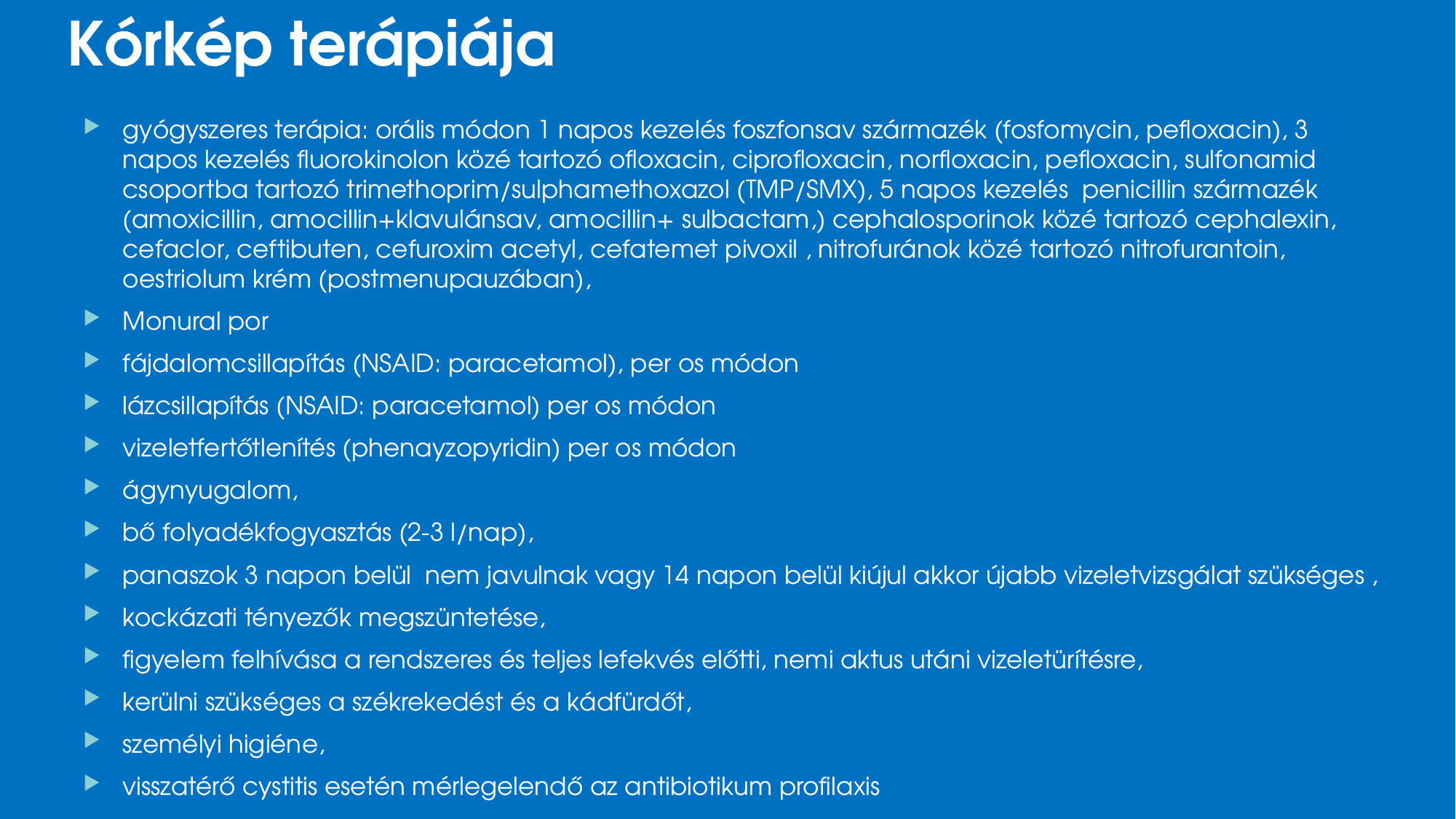

# Kórkép terápiája
gyógyszeres terápia: orális módon 1 napos kezelés foszfonsav származék (fosfomycin, pefloxacin), 3 napos kezelés fluorokinolon közé tartozó ofloxacin, ciprofloxacin, norfloxacin, pefloxacin, sulfonamid csoportba tartozó trimethoprim/sulphamethoxazol (TMP/SMX), 5 napos kezelés  penicillin származék (amoxicillin, amocillin+klavulánsav, amocillin+ sulbactam,) cephalosporinok közé tartozó cephalexin, cefaclor, ceftibuten, cefuroxim acetyl, cefatemet pivoxil , nitrofuránok közé tartozó nitrofurantoin, oestriolum krém (postmenupauzában),
Monural por
fájdalomcsillapítás (NSAID: paracetamol), per os módon
lázcsillapítás (NSAID: paracetamol) per os módon
vizeletfertőtlenítés (phenayzopyridin) per os módon
ágynyugalom,
bő folyadékfogyasztás (2-3 l/nap),
panaszok 3 napon belül  nem javulnak vagy 14 napon belül kiújul akkor újabb vizeletvizsgálat szükséges ,
kockázati tényezők megszüntetése,
figyelem felhívása a rendszeres és teljes lefekvés előtti, nemi aktus utáni vizeletürítésre,
kerülni szükséges a székrekedést és a kádfürdőt,
személyi higiéne,
visszatérő cystitis esetén mérlegelendő az antibiotikum profilaxis